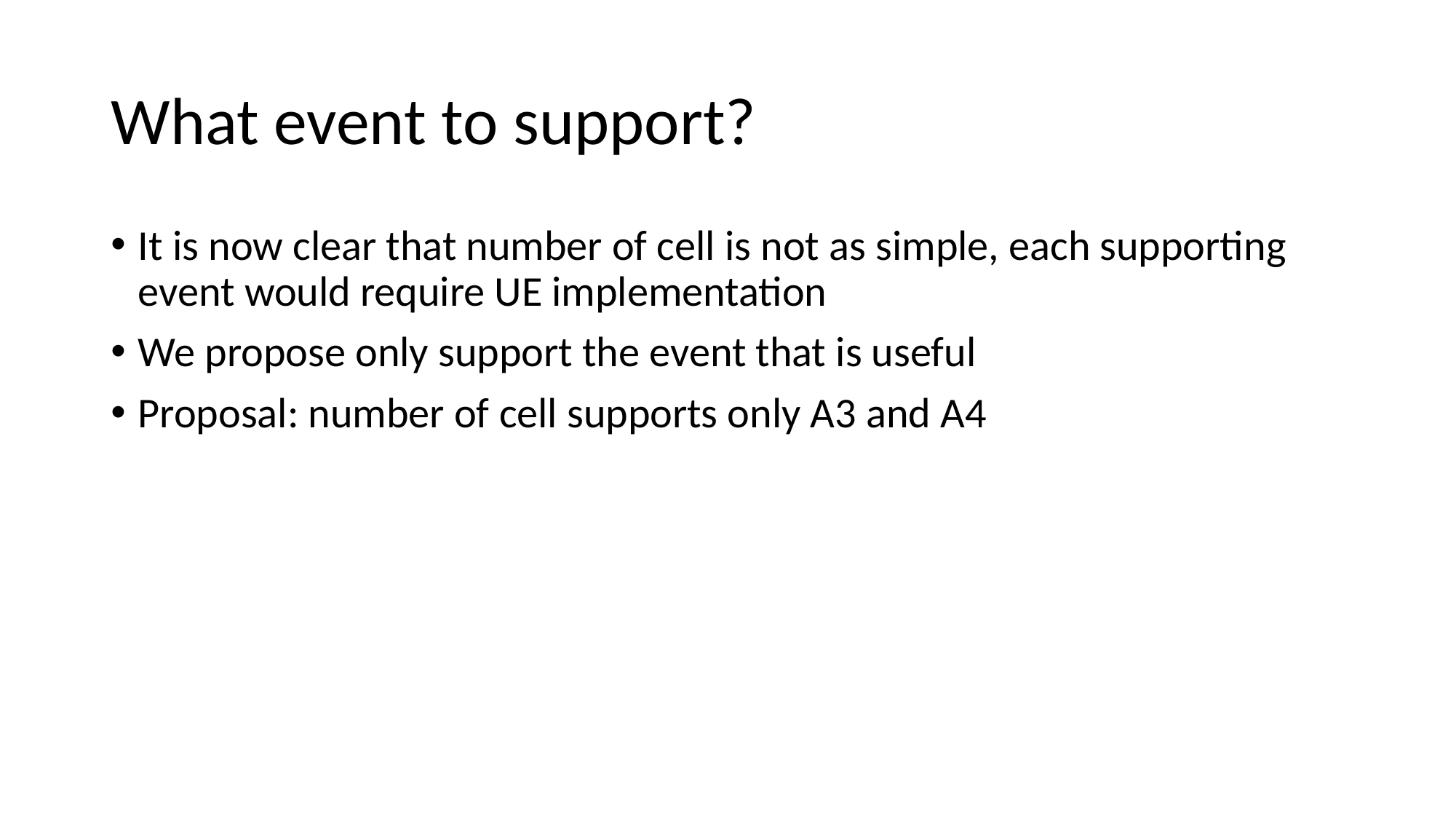

# What event to support?
It is now clear that number of cell is not as simple, each supporting event would require UE implementation
We propose only support the event that is useful
Proposal: number of cell supports only A3 and A4